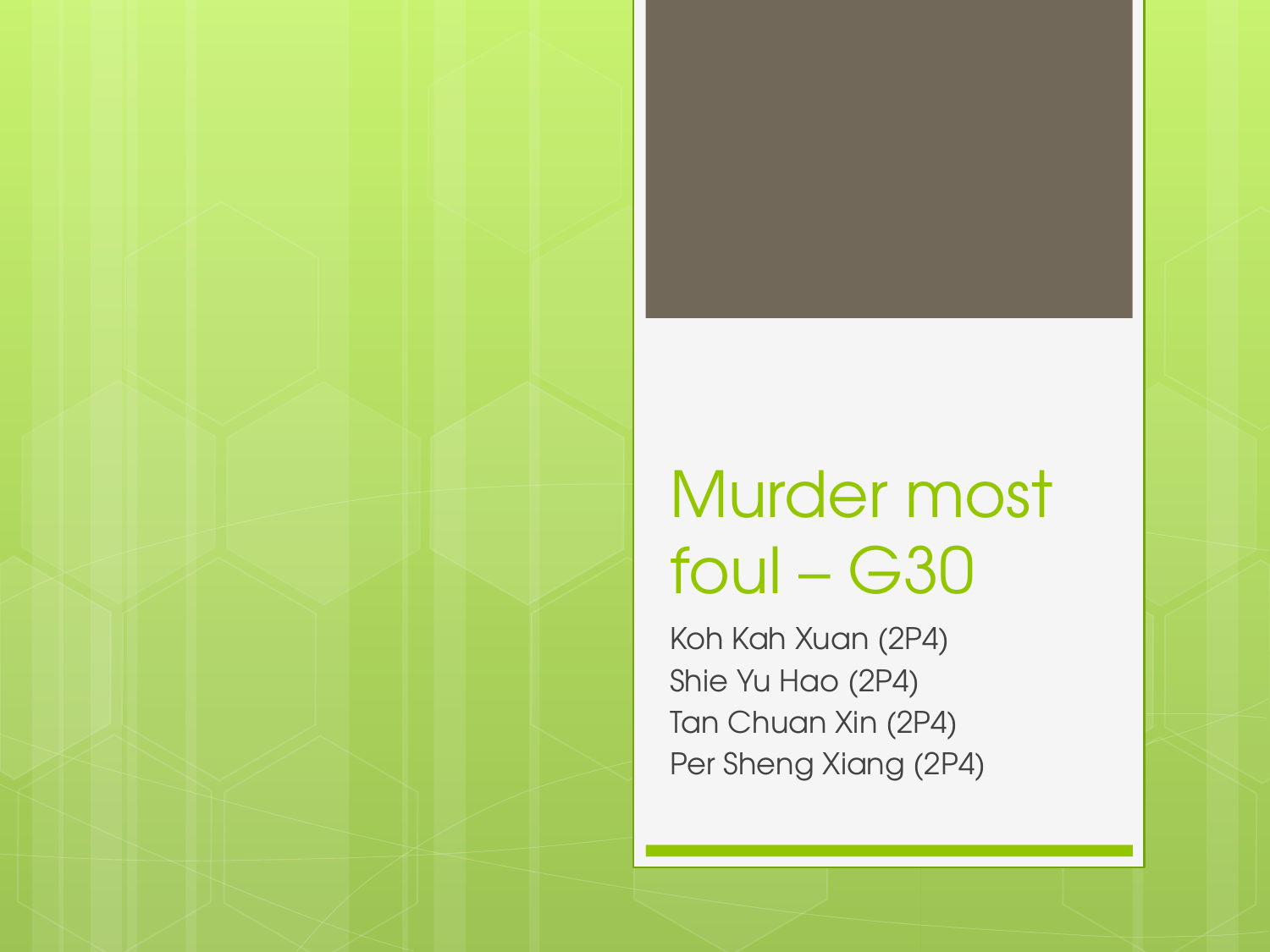

# Murder most foul – G30
Koh Kah Xuan (2P4)
Shie Yu Hao (2P4)
Tan Chuan Xin (2P4)
Per Sheng Xiang (2P4)